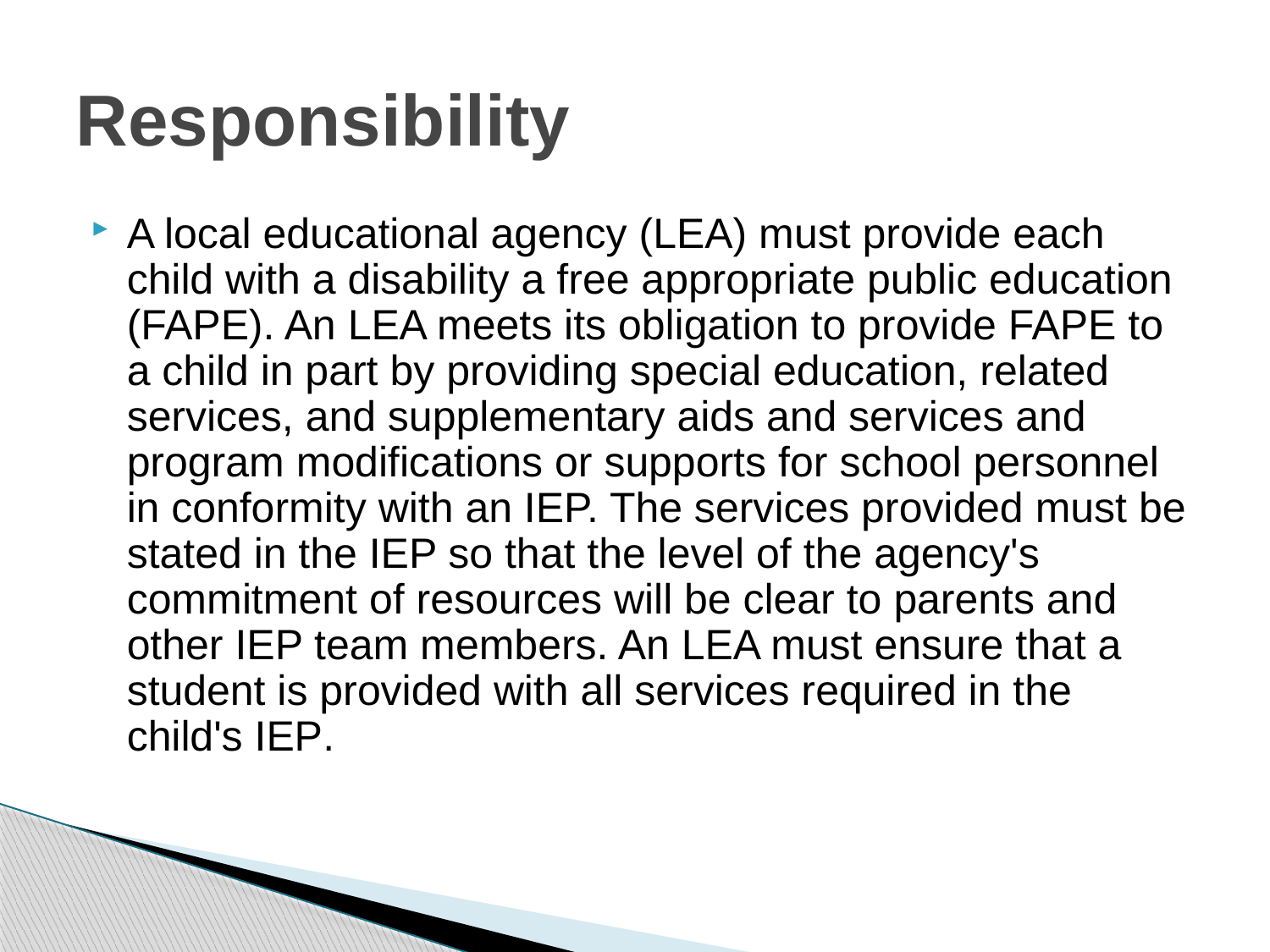

# Responsibility
A local educational agency (LEA) must provide each child with a disability a free appropriate public education (FAPE). An LEA meets its obligation to provide FAPE to a child in part by providing special education, related services, and supplementary aids and services and program modifications or supports for school personnel in conformity with an IEP. The services provided must be stated in the IEP so that the level of the agency's commitment of resources will be clear to parents and other IEP team members. An LEA must ensure that a student is provided with all services required in the child's IEP.